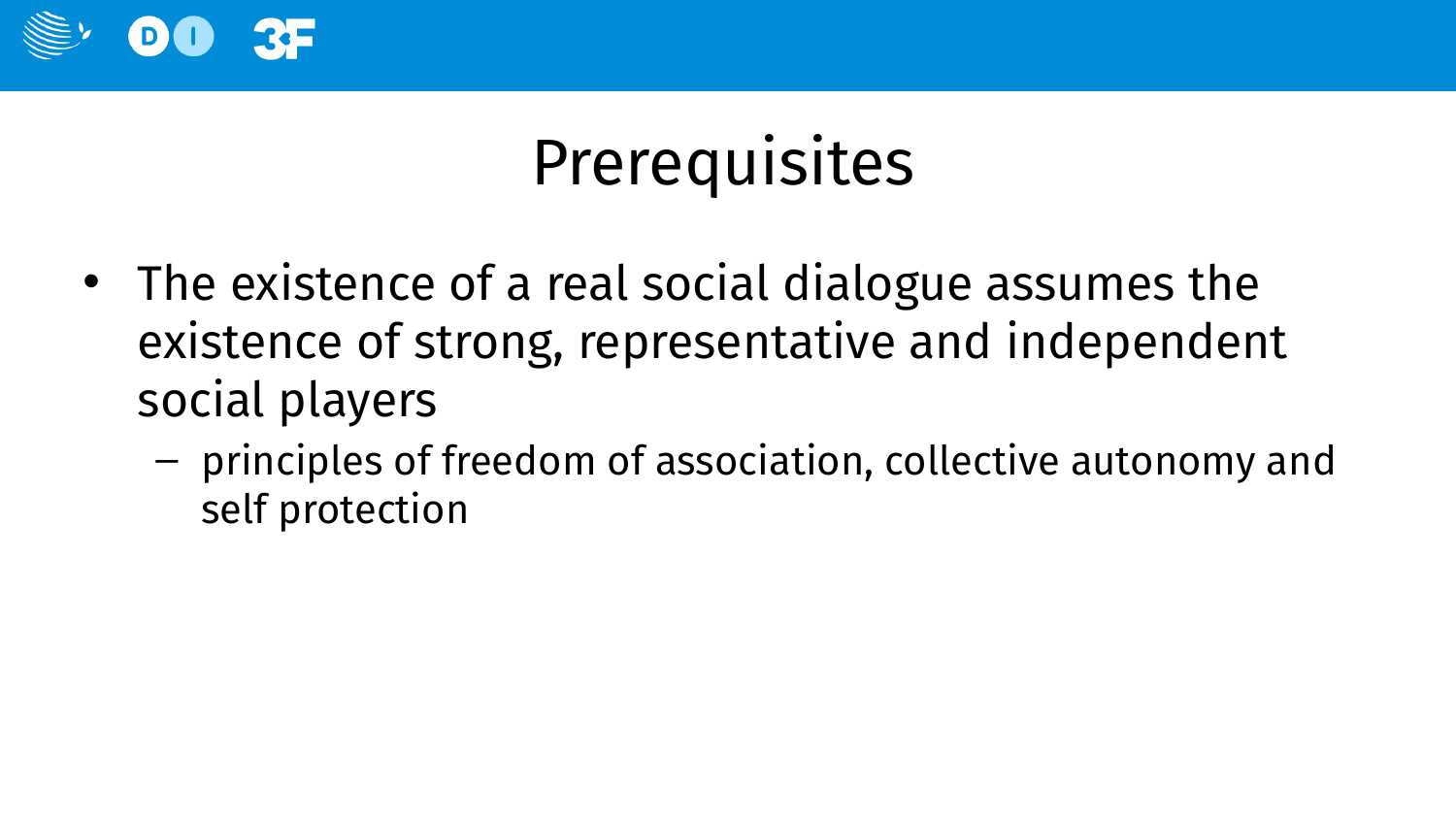

# Prerequisites
The existence of a real social dialogue assumes the existence of strong, representative and independent social players
principles of freedom of association, collective autonomy and self protection